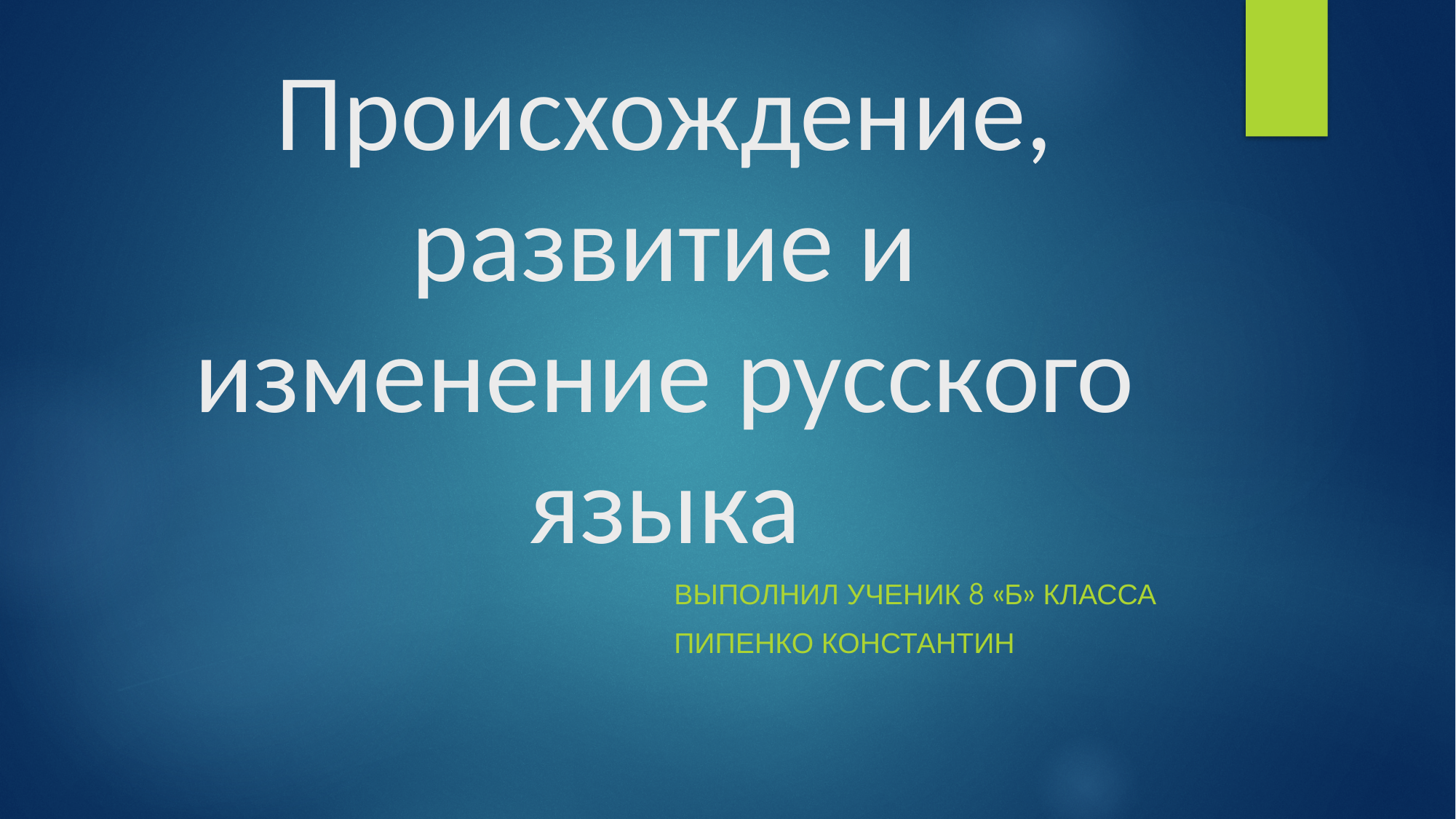

# Происхождение, развитие и изменение русского языка
Выполнил ученик 8 «б» класса
Пипенко Константин